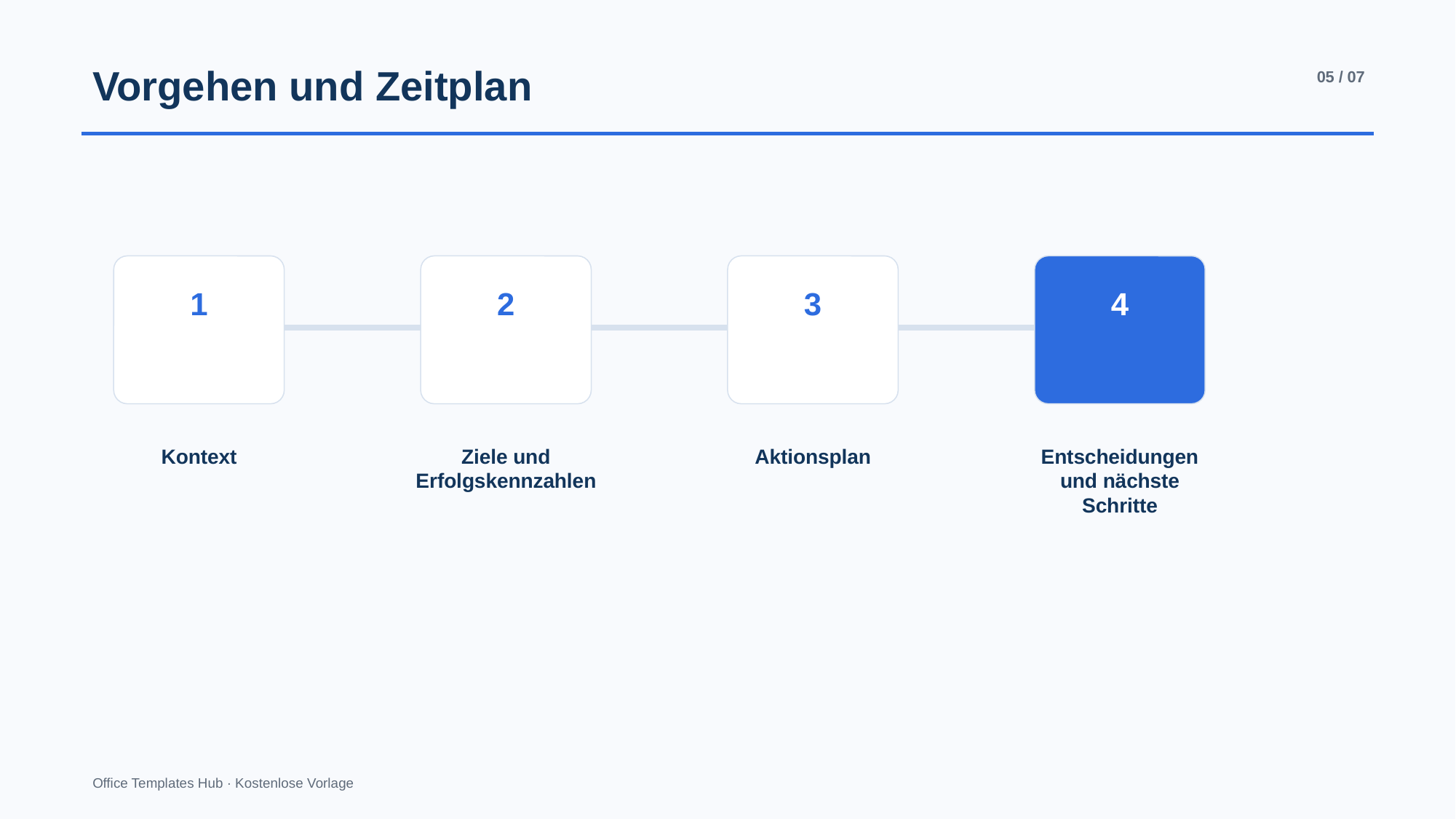

Vorgehen und Zeitplan
05 / 07

1
2
3
4

Kontext
Ziele und Erfolgskennzahlen
Aktionsplan
Entscheidungen und nächste Schritte
Office Templates Hub · Kostenlose Vorlage